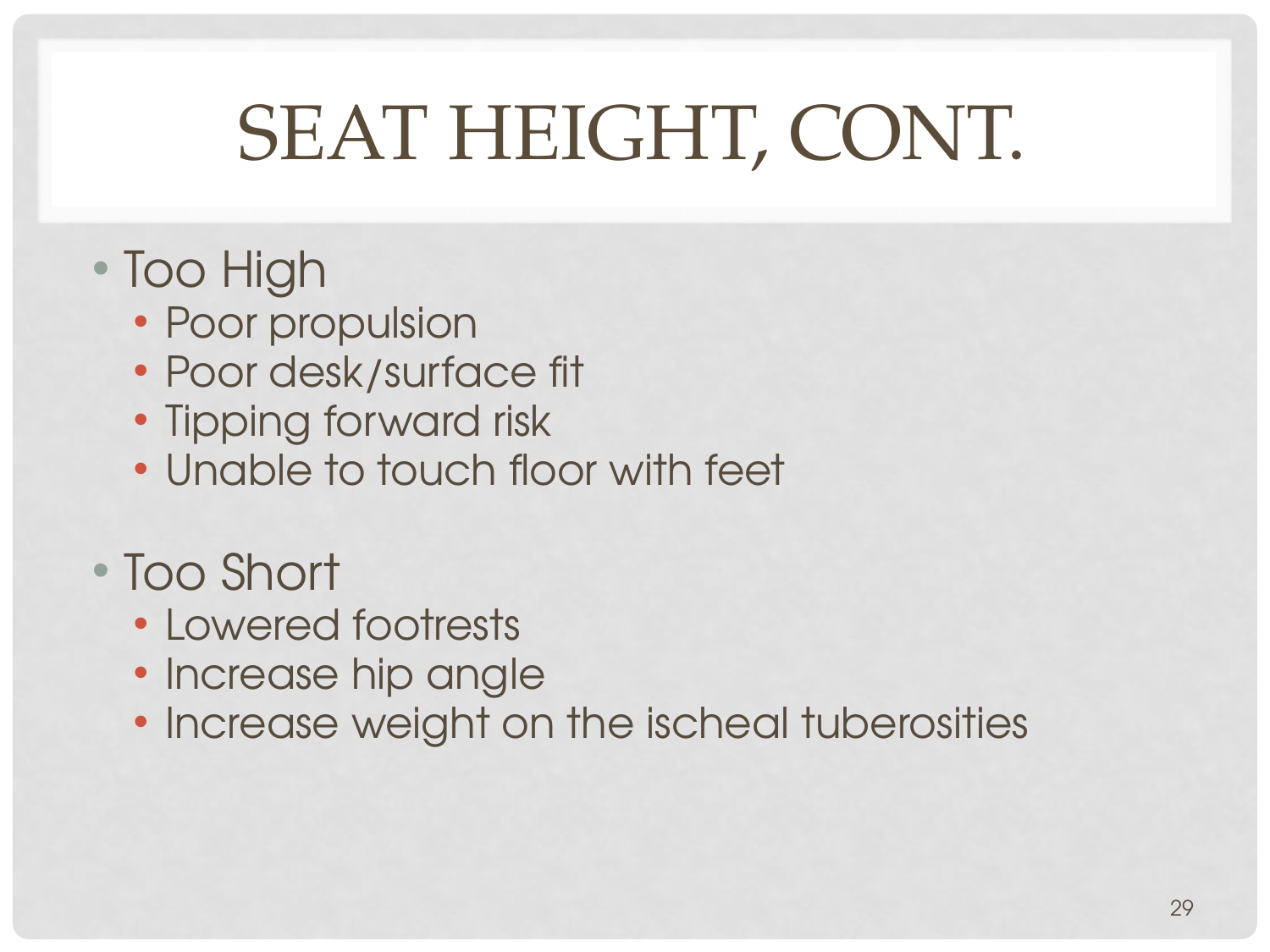

# Seat Height, cont.
Too High
Poor propulsion
Poor desk/surface fit
Tipping forward risk
Unable to touch floor with feet

Too Short
Lowered footrests
Increase hip angle
Increase weight on the ischeal tuberosities

29